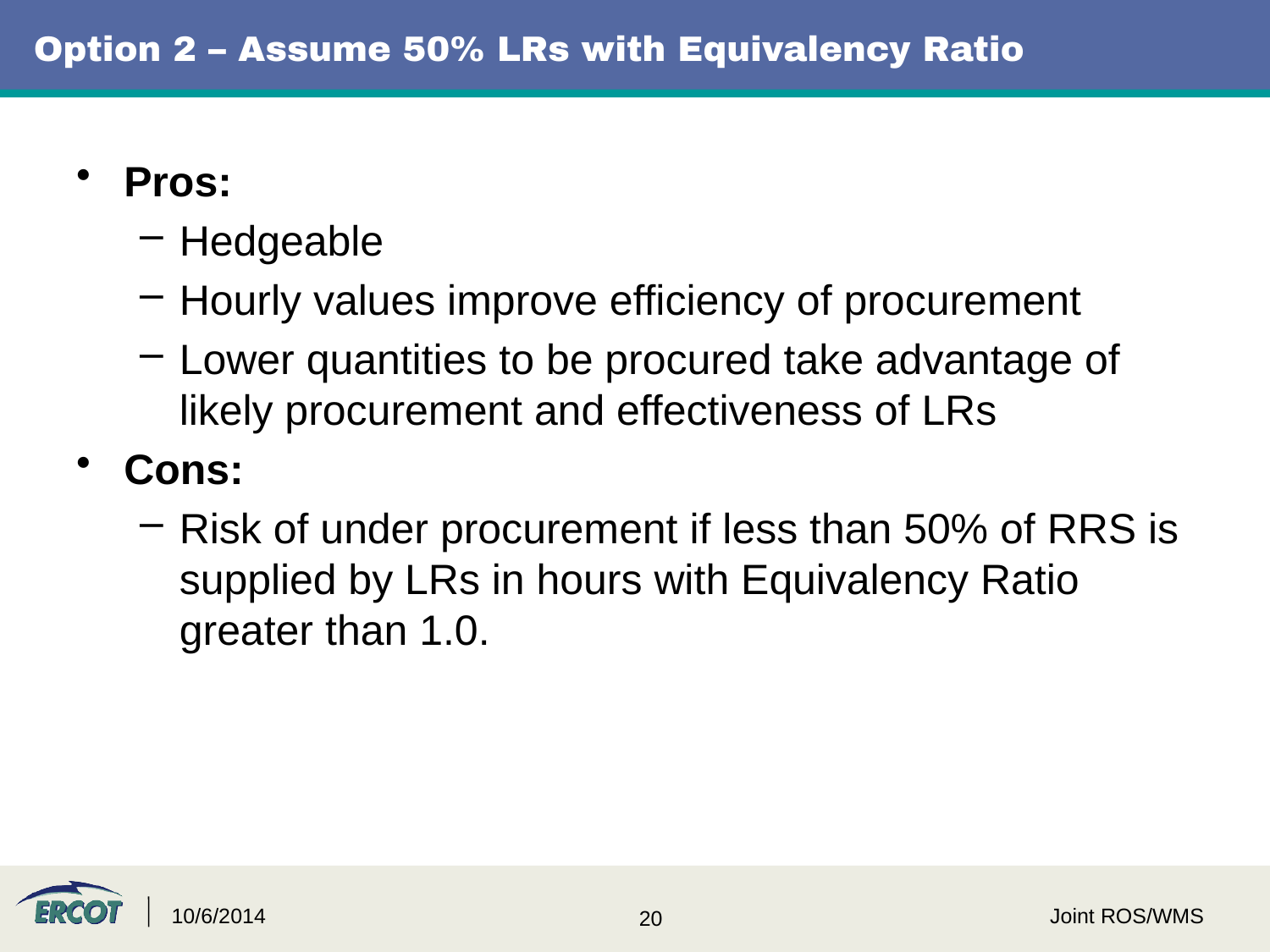

# Option 2 – Assume 50% LRs with Equivalency Ratio
Pros:
Hedgeable
Hourly values improve efficiency of procurement
Lower quantities to be procured take advantage of likely procurement and effectiveness of LRs
Cons:
Risk of under procurement if less than 50% of RRS is supplied by LRs in hours with Equivalency Ratio greater than 1.0.

10/6/2014
Joint ROS/WMS